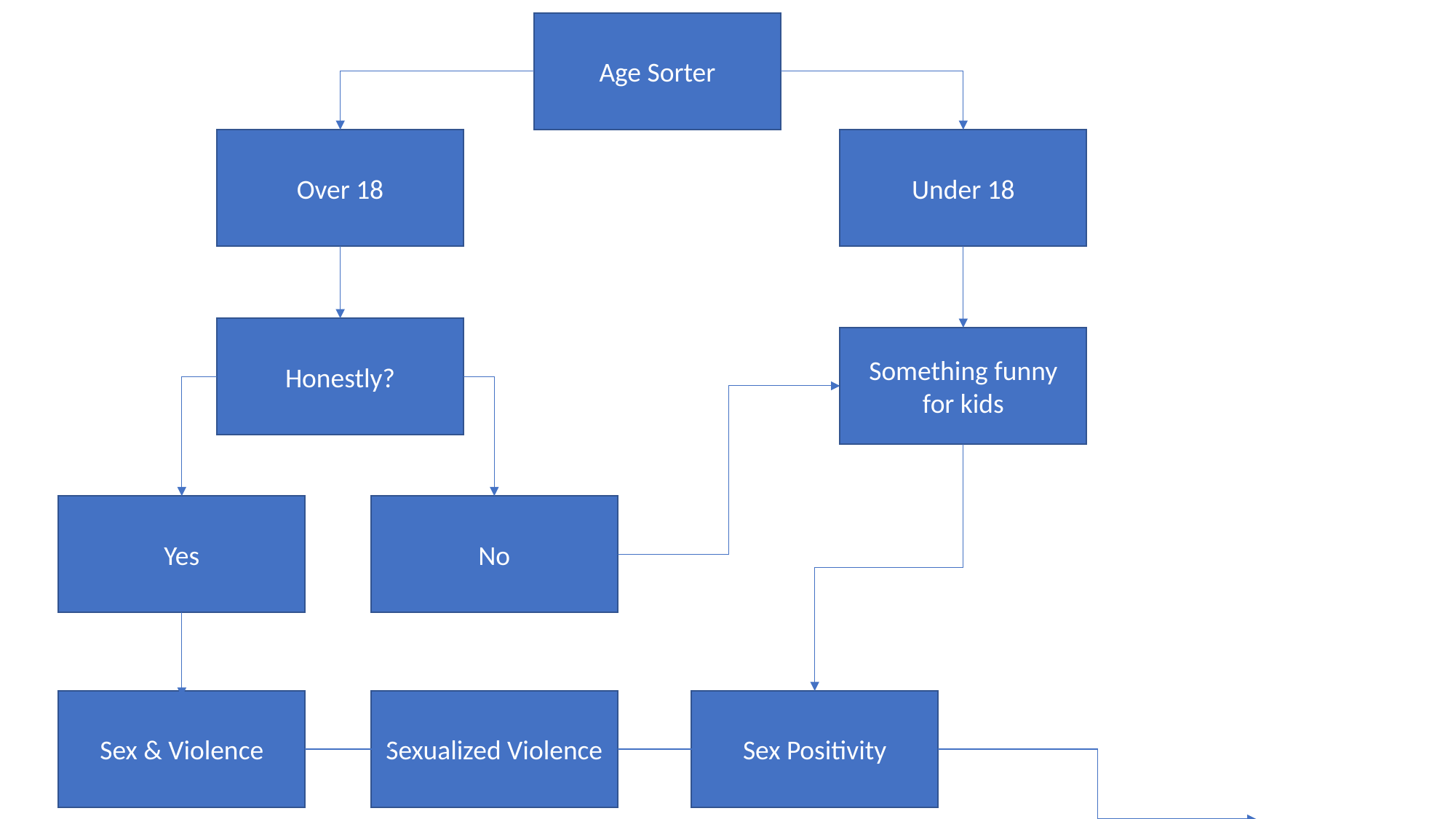

Age Sorter
Over 18
Under 18
Honestly?
Something funny for kids
Yes
No
Sex & Violence
Sexualized Violence
Sex Positivity